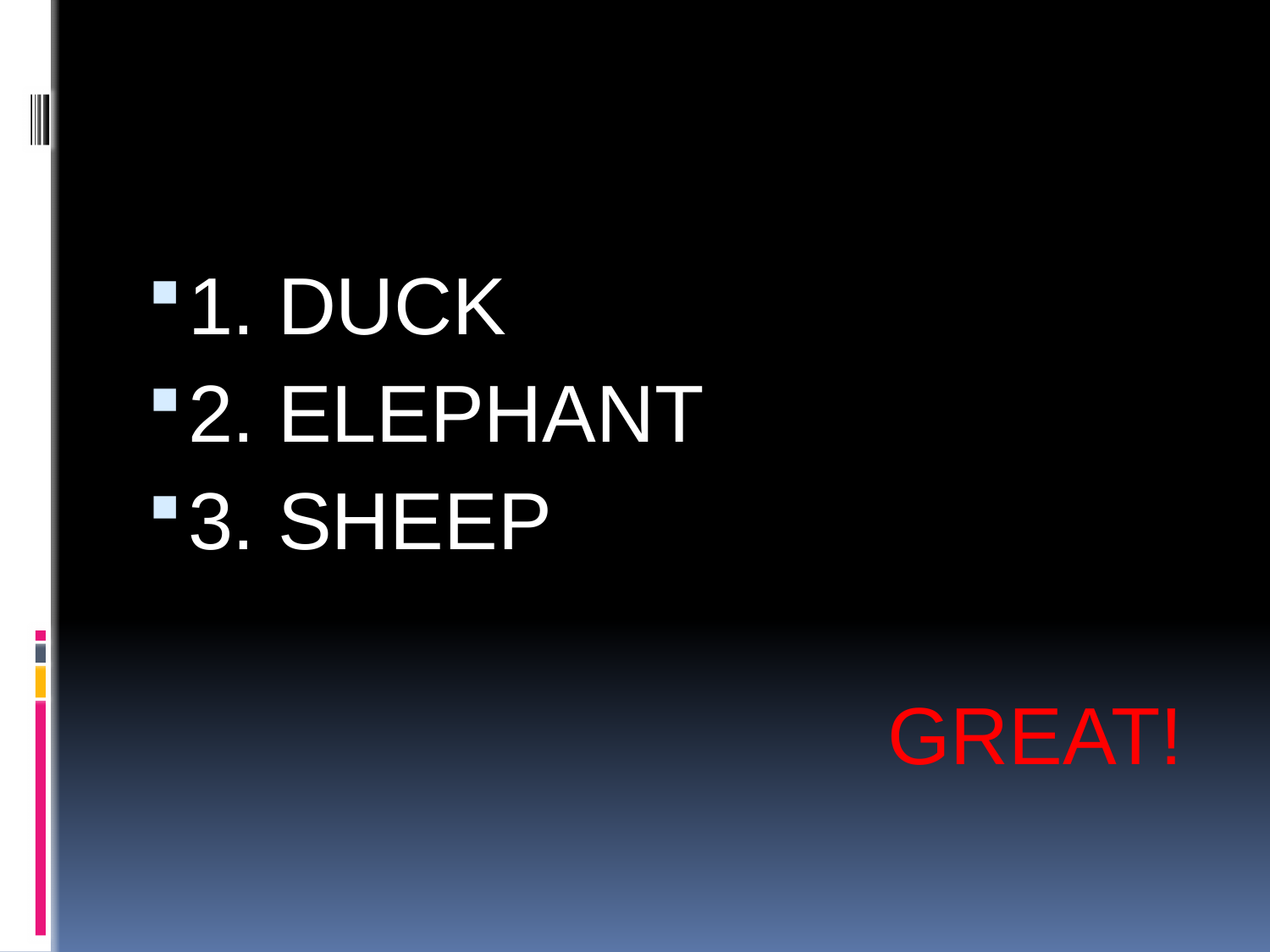

#
1. DUCK
2. ELEPHANT
3. SHEEP

                                 GREAT!